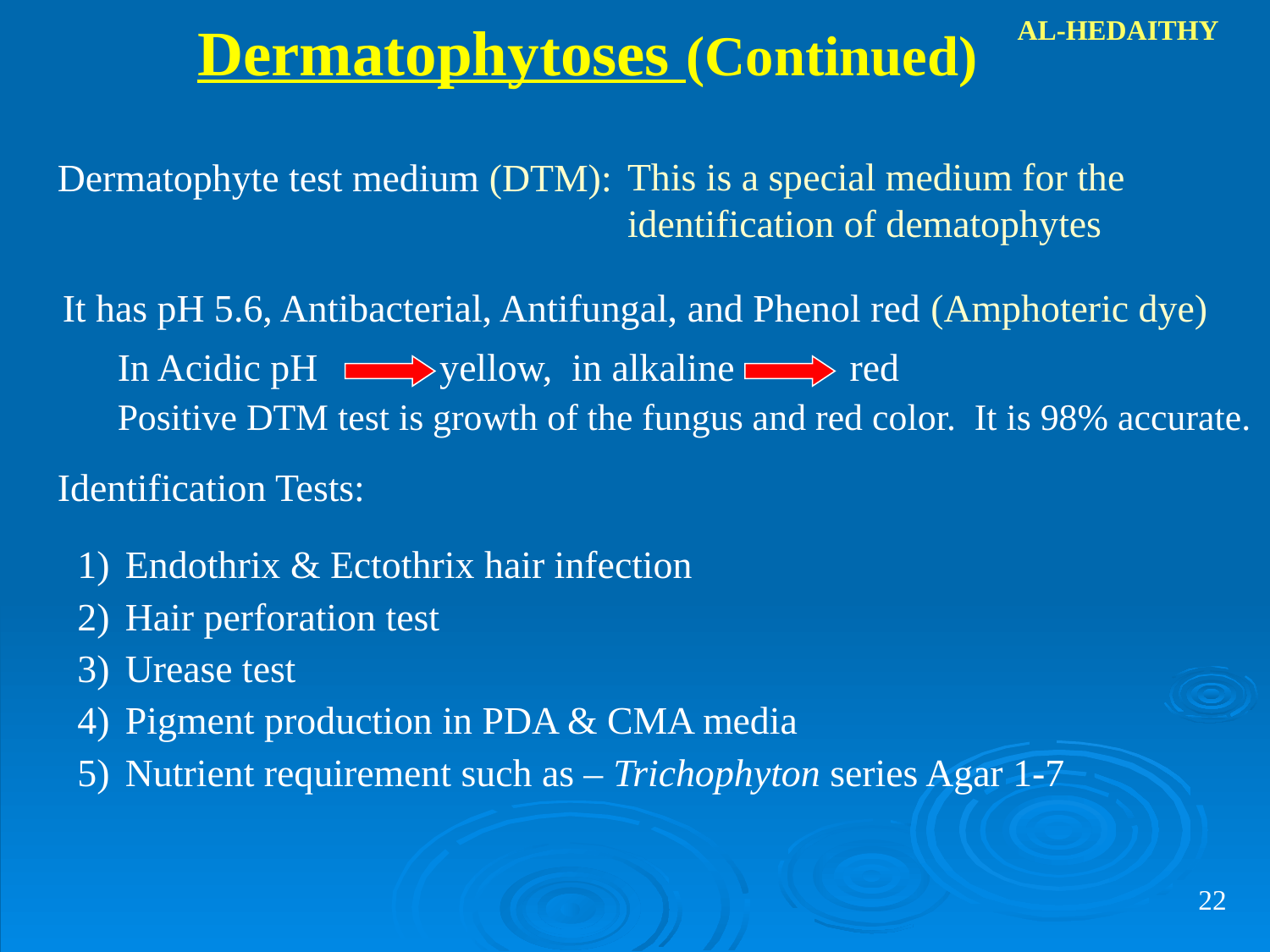

Dermatophytoses (Continued)
AL-HEDAITHY
This is a special medium for the identification of dematophytes
Dermatophyte test medium (DTM):
It has pH 5.6, Antibacterial, Antifungal, and Phenol red (Amphoteric dye)
In Acidic pH	       yellow,  in alkaline 	          red

Positive DTM test is growth of the fungus and red color.  It is 98% accurate.
Identification Tests:
Endothrix & Ectothrix hair infection
Hair perforation test
Urease test
Pigment production in PDA & CMA media
Nutrient requirement such as – Trichophyton series Agar 1-7
22